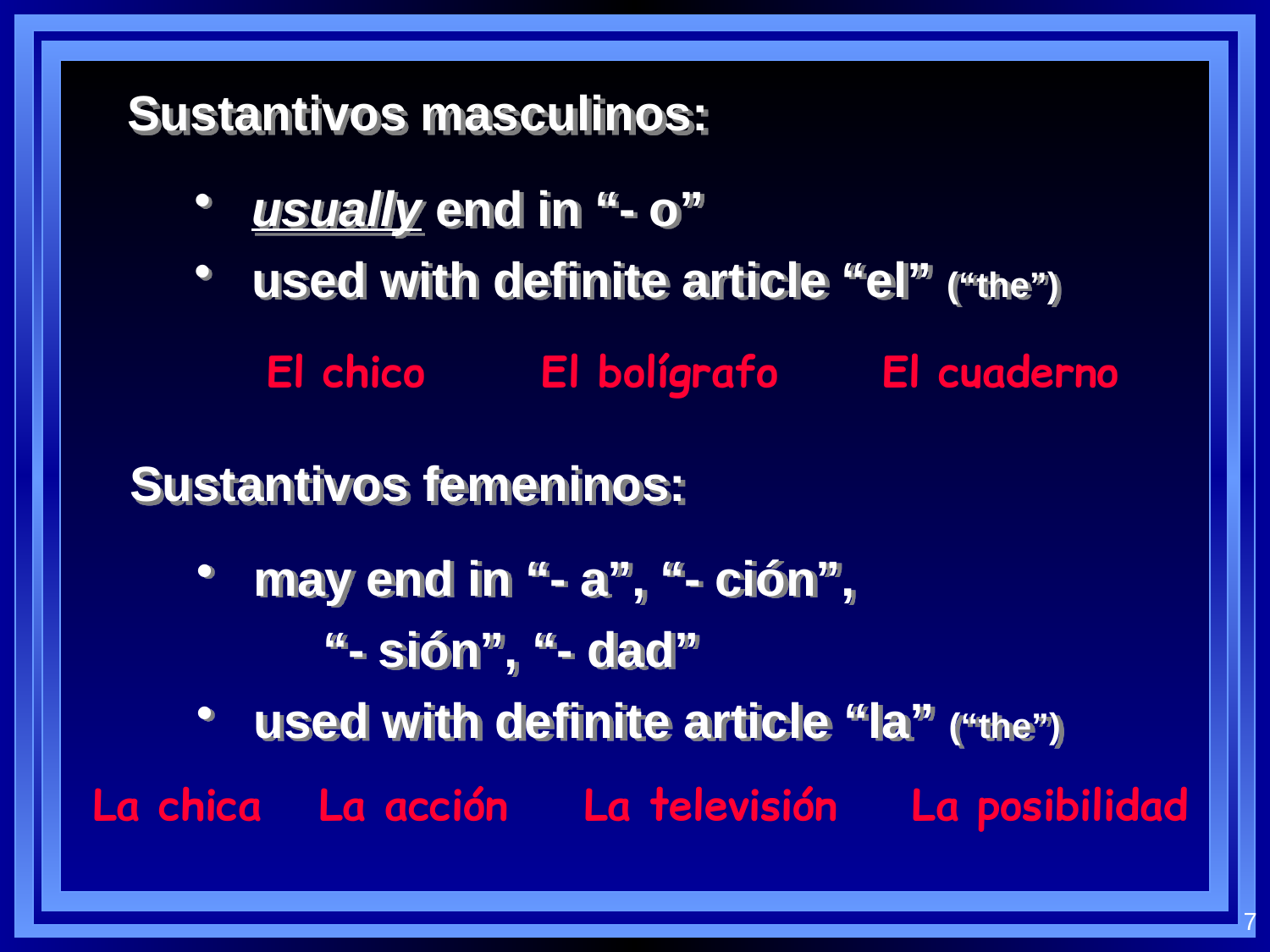

Sustantivos masculinos:
  usually end in “- o”
  used with definite article “el” (“the”)
El chico
El bolígrafo
El cuaderno
Sustantivos femeninos:
  may end in “- a”, “- ción”,
	“- sión”, “- dad”
  used with definite article “la” (“the”)
La chica
La acción
La televisión
La posibilidad
7